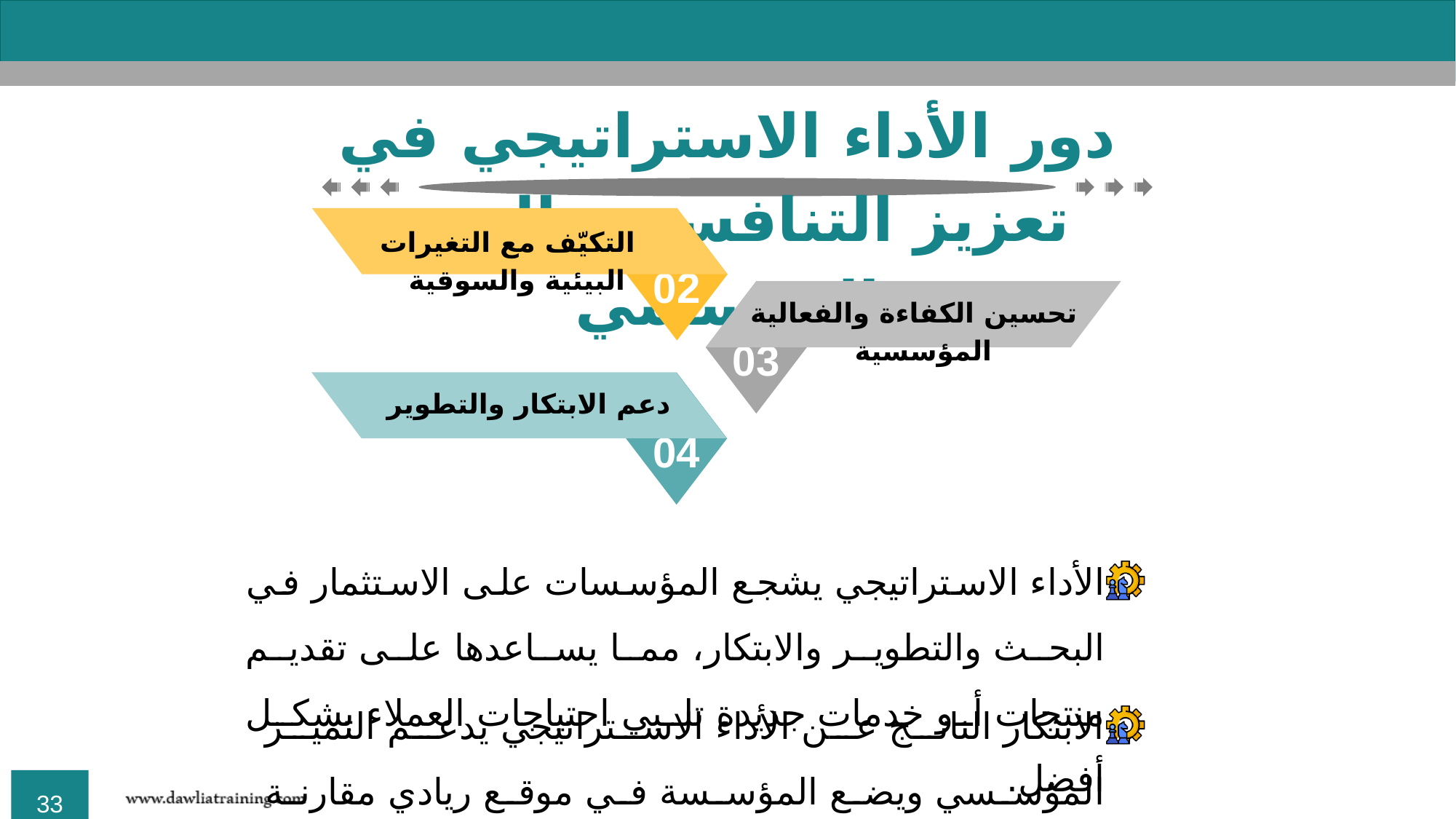

01
تحقيق ميزة تنافسية مستدامة
دور الأداء الاستراتيجي في تعزيز التنافسية والتميز المؤسسي

02
التكيّف مع التغيرات البيئية والسوقية

03
تحسين الكفاءة والفعالية المؤسسية

04
دعم الابتكار والتطوير
الأداء الاستراتيجي يشجع المؤسسات على الاستثمار في البحث والتطوير والابتكار، مما يساعدها على تقديم منتجات أو خدمات جديدة تلبي احتياجات العملاء بشكل أفضل.
الابتكار الناتج عن الأداء الاستراتيجي يدعم التميز المؤسسي ويضع المؤسسة في موقع ريادي مقارنة بالمنافسين.

05
تعزيز رضا العملاء وبناء علاقات قوية

06
زيادة القدرة التنافسية الدولية

07
تطوير رأس المال البشري

08
تعزيز السُمعة المؤسسية

09
زيادة الاستدامة المؤسسية